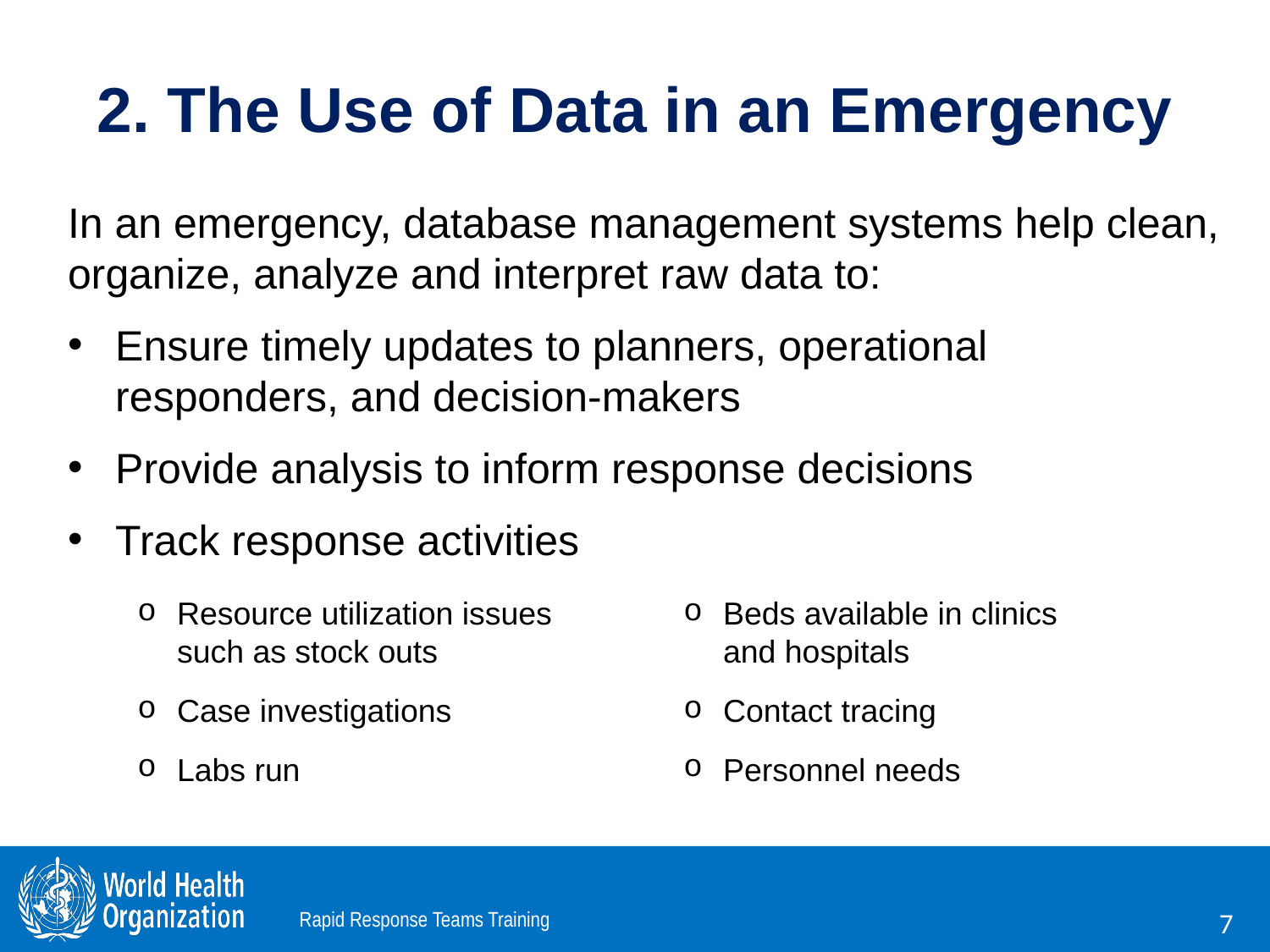

# 2. The Use of Data in an Emergency
In an emergency, database management systems help clean, organize, analyze and interpret raw data to:
Ensure timely updates to planners, operational responders, and decision-makers
Provide analysis to inform response decisions
Track response activities

Resource utilization issues such as stock outs
Case investigations
Labs run

Beds available in clinics and hospitals
Contact tracing
Personnel needs